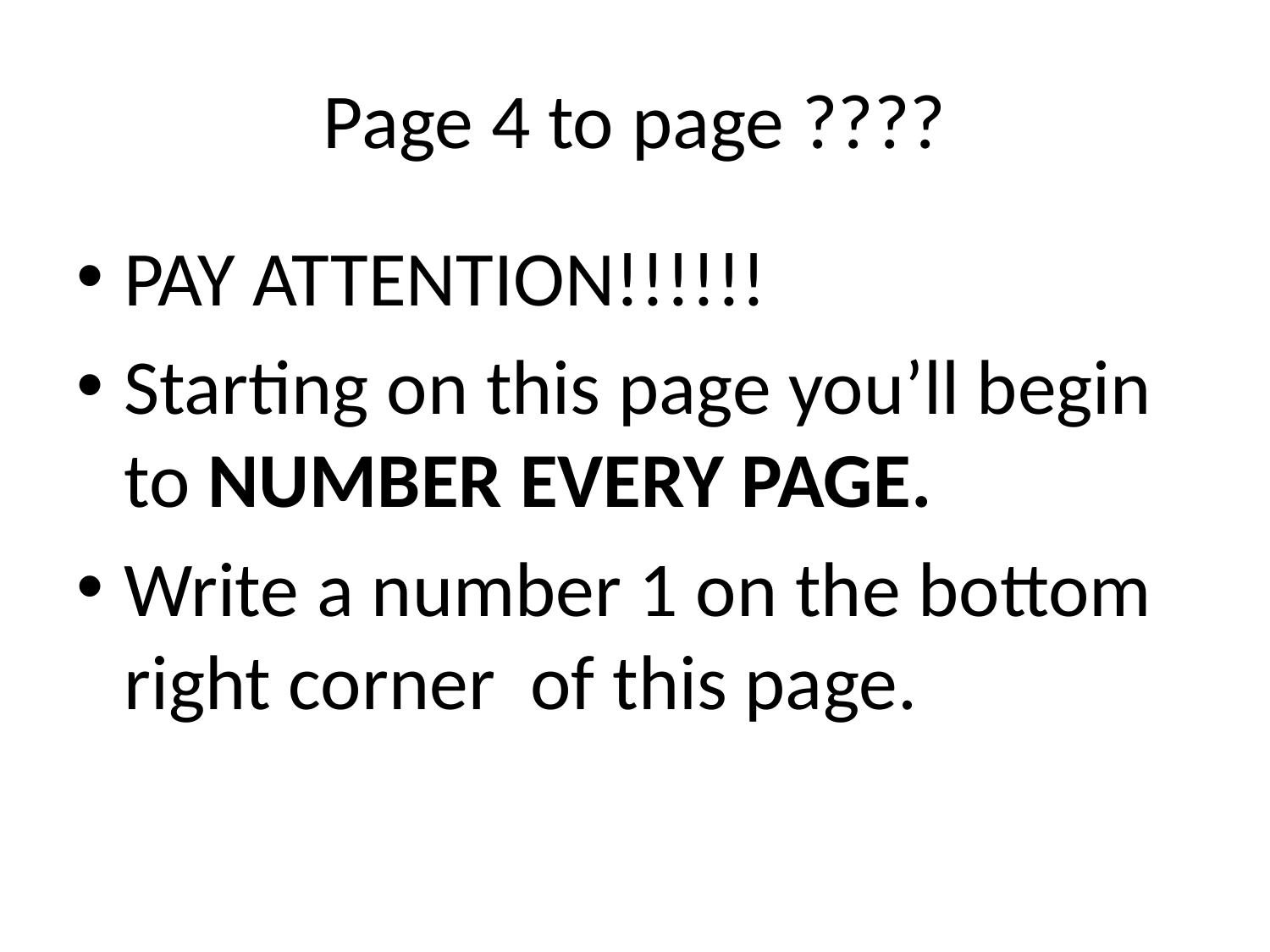

# Page 4 to page ????
PAY ATTENTION!!!!!!
Starting on this page you’ll begin to NUMBER EVERY PAGE.
Write a number 1 on the bottom right corner  of this page.